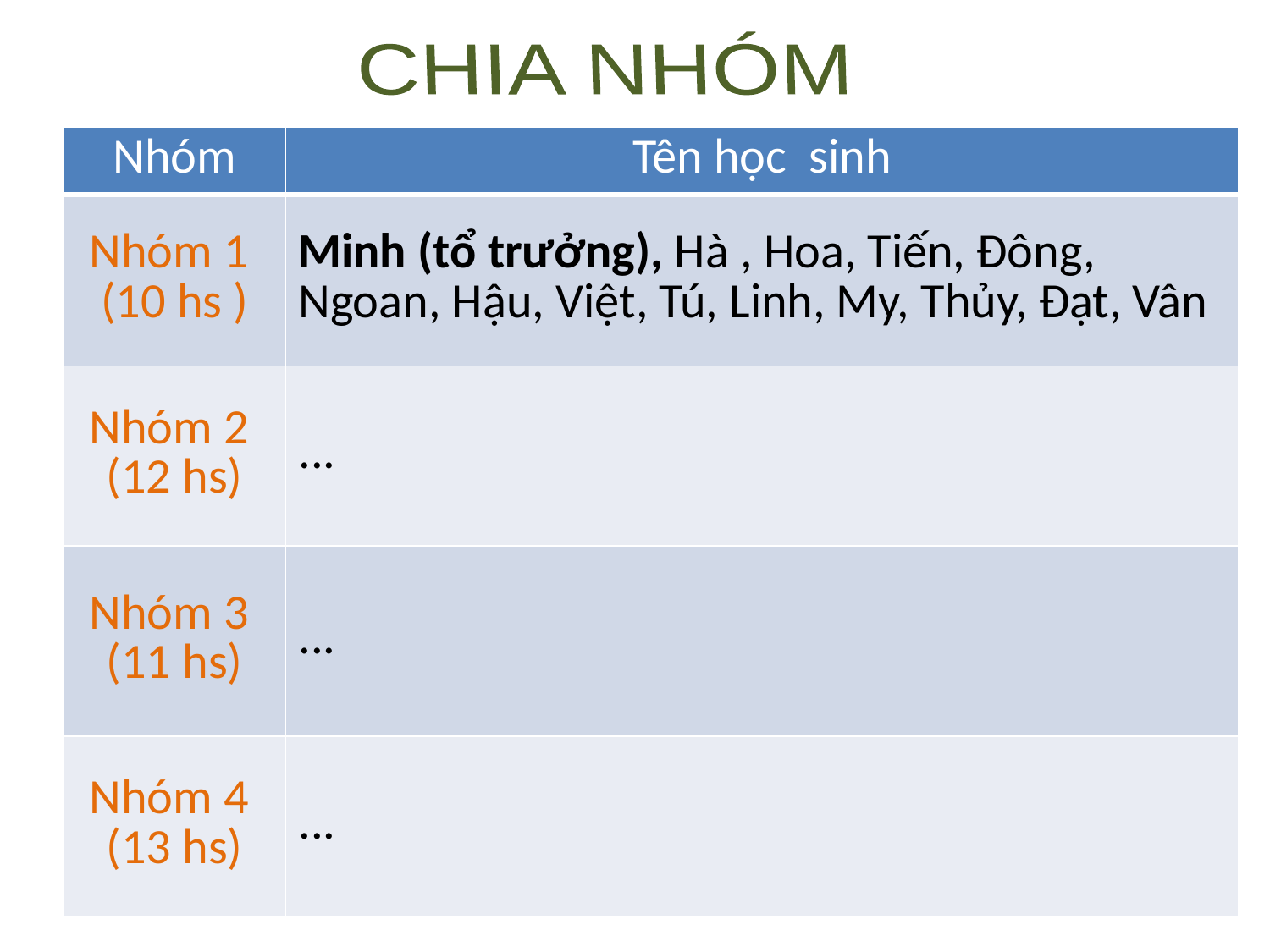

CHIA NHÓM
| Nhóm | Tên học sinh |
| --- | --- |
| Nhóm 1 (10 hs ) | Minh (tổ trưởng), Hà , Hoa, Tiến, Đông, Ngoan, Hậu, Việt, Tú, Linh, My, Thủy, Đạt, Vân |
| Nhóm 2 (12 hs) | ... |
| Nhóm 3 (11 hs) | ... |
| Nhóm 4 (13 hs) | ... |